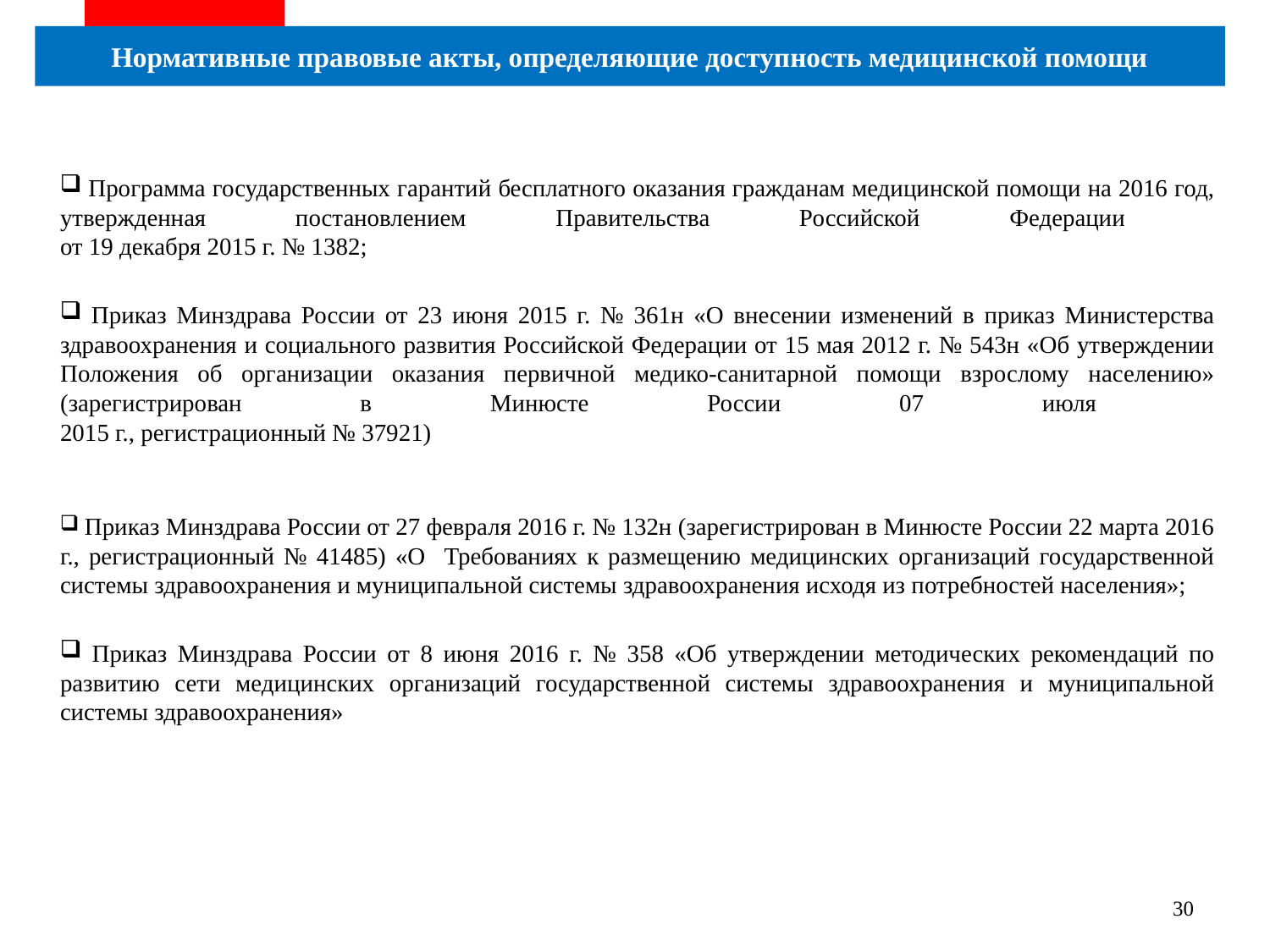

Нормативные правовые акты, определяющие доступность медицинской помощи

 Программа государственных гарантий бесплатного оказания гражданам медицинской помощи на 2016 год, утвержденная постановлением Правительства Российской Федерации
от 19 декабря 2015 г. № 1382;

 Приказ Минздрава России от 23 июня 2015 г. № 361н «О внесении изменений в приказ Министерства здравоохранения и социального развития Российской Федерации от 15 мая 2012 г. № 543н «Об утверждении Положения об организации оказания первичной медико-санитарной помощи взрослому населению» (зарегистрирован в Минюсте России 07 июля
2015 г., регистрационный № 37921)

 Приказ Минздрава России от 27 февраля 2016 г. № 132н (зарегистрирован в Минюсте России 22 марта 2016 г., регистрационный № 41485) «О  Требованиях к размещению медицинских организаций государственной системы здравоохранения и муниципальной системы здравоохранения исходя из потребностей населения»;

 Приказ Минздрава России от 8 июня 2016 г. № 358 «Об утверждении методических рекомендаций по развитию сети медицинских организаций государственной системы здравоохранения и муниципальной системы здравоохранения»

30